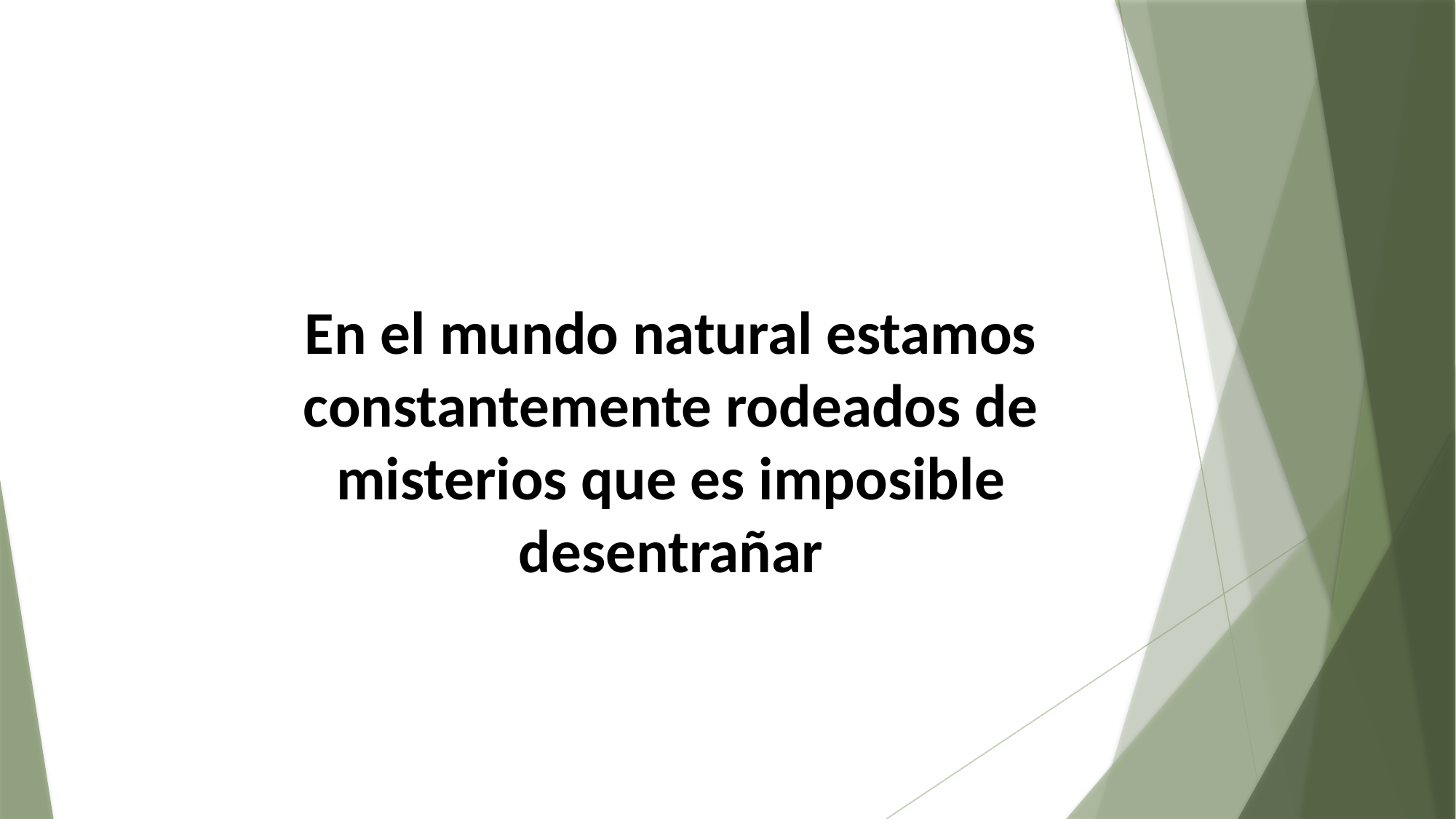

En el mundo natural estamos constantemente rodeados de misterios que es imposible desentrañar